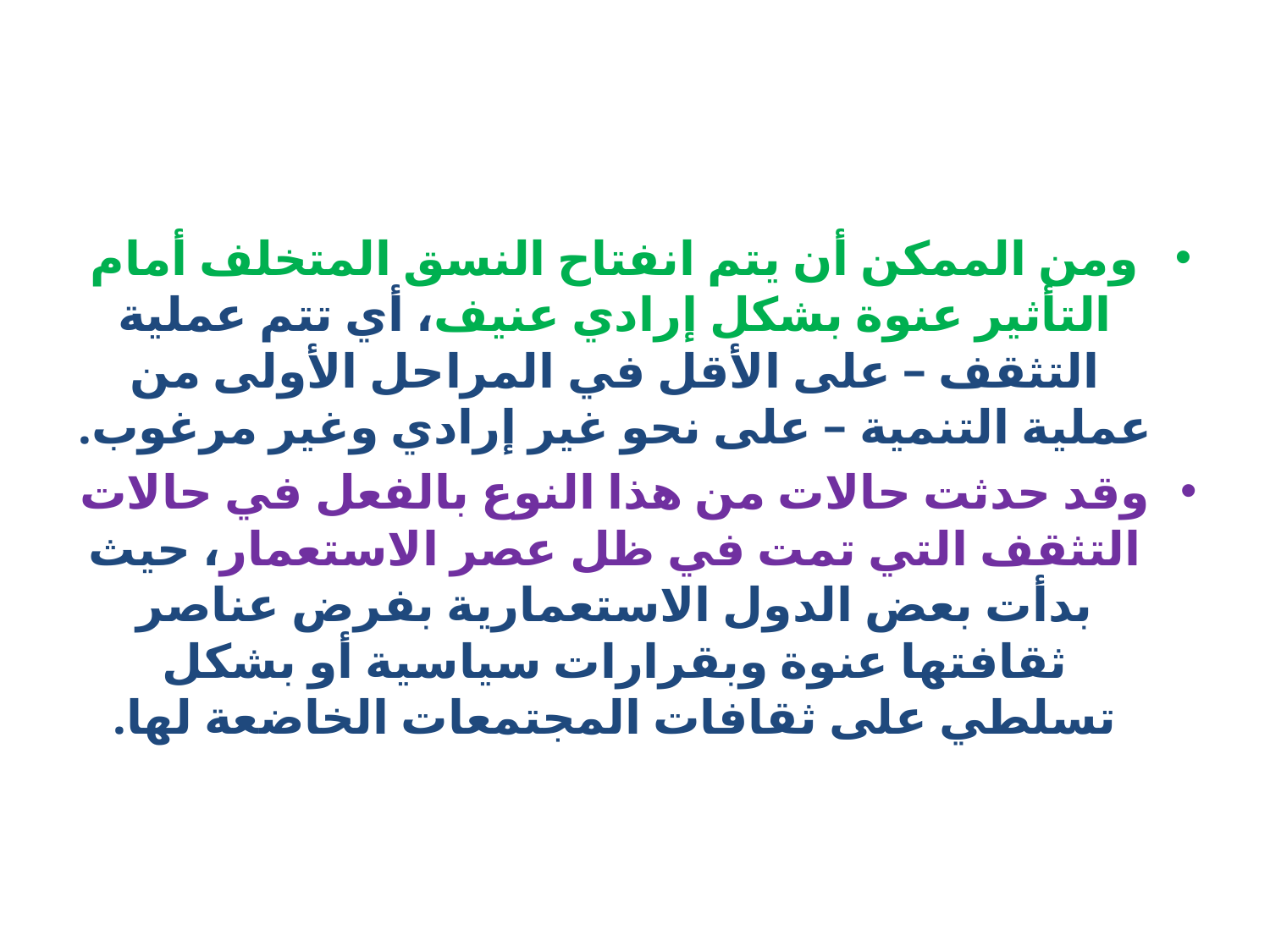

#
ومن الممكن أن يتم انفتاح النسق المتخلف أمام التأثير عنوة بشكل إرادي عنيف، أي تتم عملية التثقف – على الأقل في المراحل الأولى من عملية التنمية – على نحو غير إرادي وغير مرغوب.
وقد حدثت حالات من هذا النوع بالفعل في حالات التثقف التي تمت في ظل عصر الاستعمار، حيث بدأت بعض الدول الاستعمارية بفرض عناصر ثقافتها عنوة وبقرارات سياسية أو بشكل تسلطي على ثقافات المجتمعات الخاضعة لها.